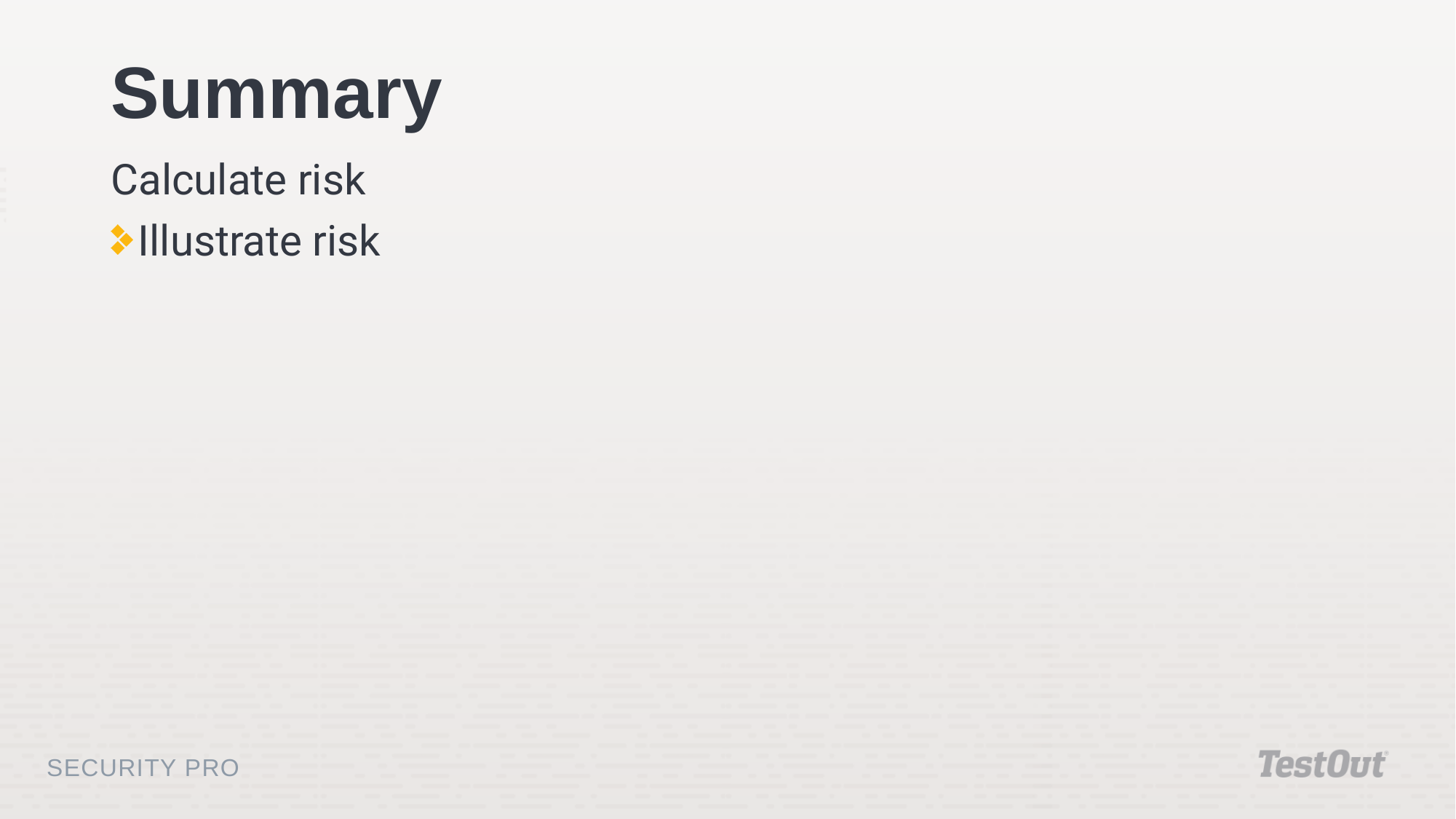

# Summary
Calculate risk
Illustrate risk
Security Pro